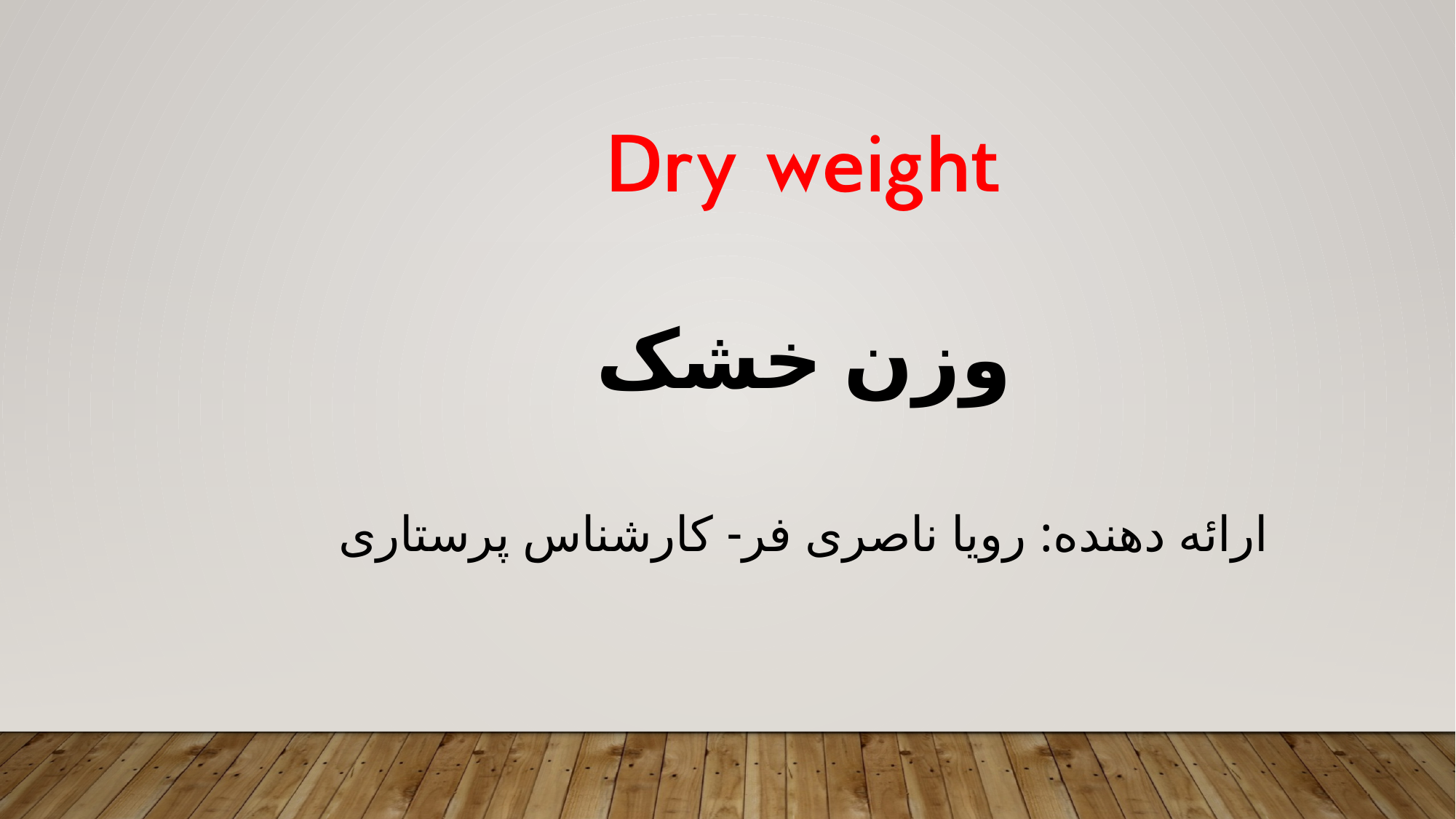

Dry weight

وزن خشک

ارائه دهنده: رویا ناصری فر- کارشناس پرستاری